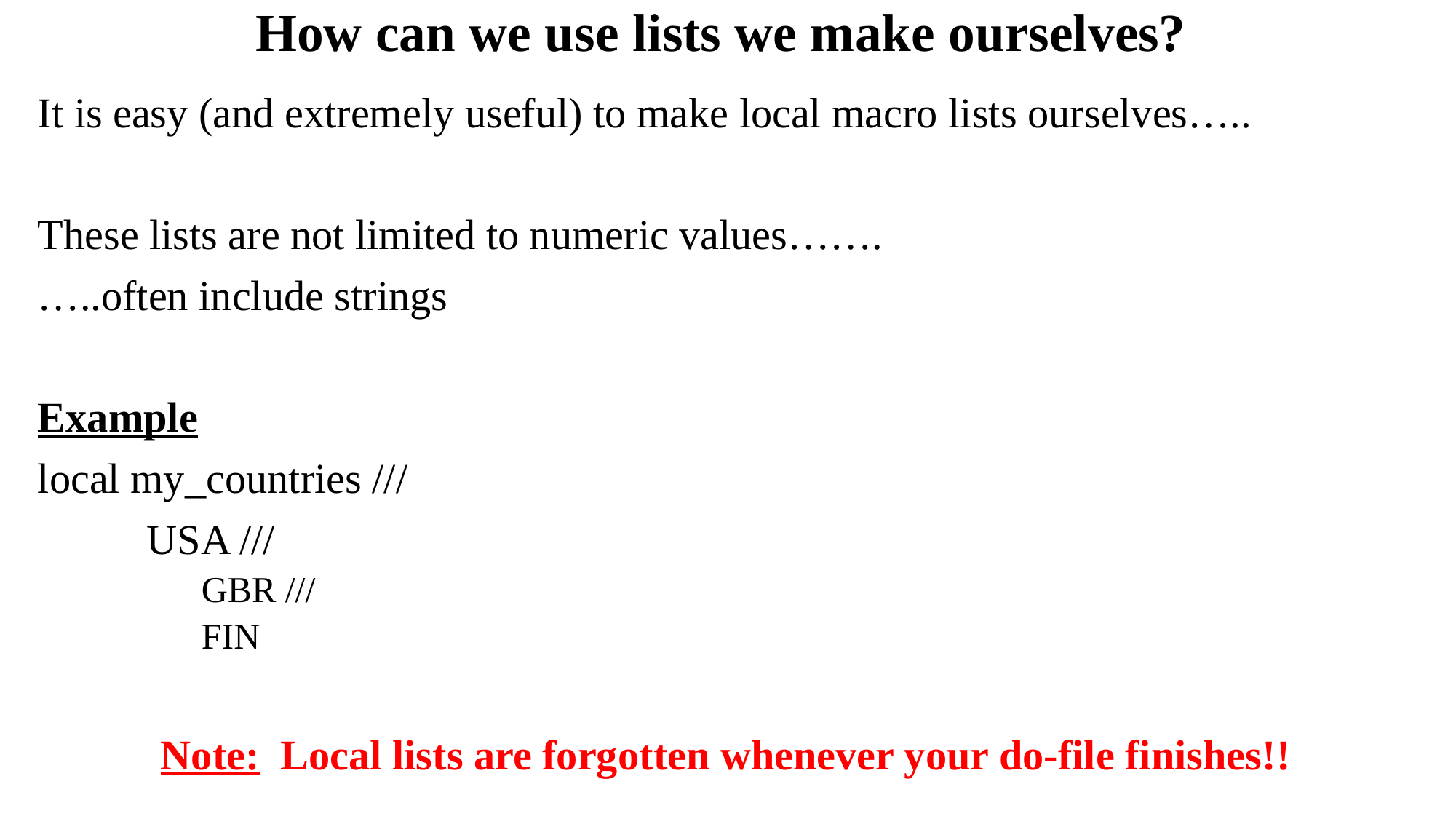

# How can we use lists we make ourselves?
It is easy (and extremely useful) to make local macro lists ourselves…..

These lists are not limited to numeric values…….
…..often include strings

Example
local my_countries ///
	USA ///
	GBR ///
	FIN

Note:  Local lists are forgotten whenever your do-file finishes!!